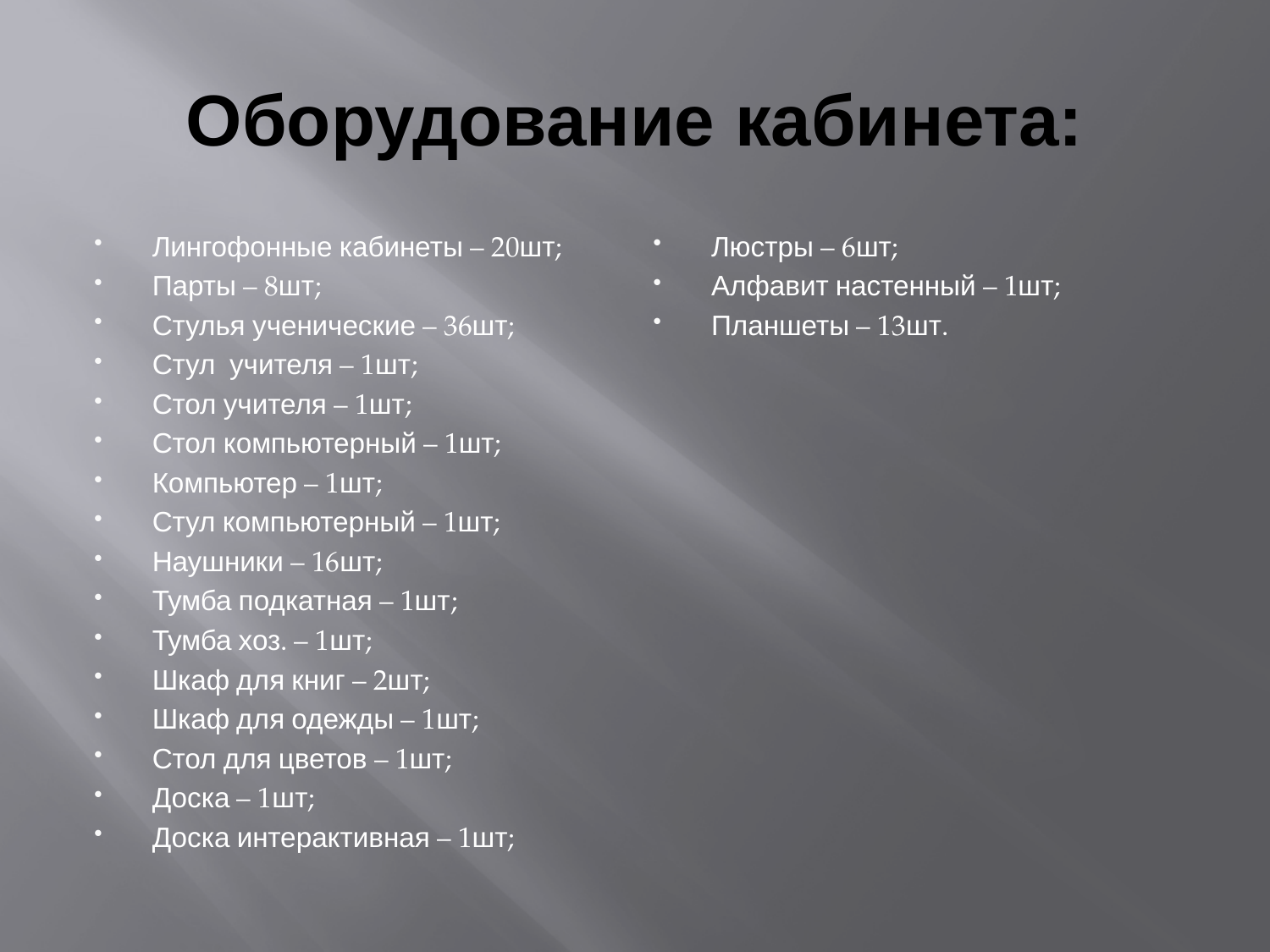

# Оборудование кабинета:
Лингофонные кабинеты – 20шт;
Парты – 8шт;
Стулья ученические – 36шт;
Стул  учителя – 1шт;
Стол учителя – 1шт;
Стол компьютерный – 1шт;
Компьютер – 1шт;
Стул компьютерный – 1шт;
Наушники – 16шт;
Тумба подкатная – 1шт;
Тумба хоз. – 1шт;
Шкаф для книг – 2шт;
Шкаф для одежды – 1шт;
Стол для цветов – 1шт;
Доска – 1шт;
Доска интерактивная – 1шт;
Люстры – 6шт;
Алфавит настенный – 1шт;
Планшеты – 13шт.